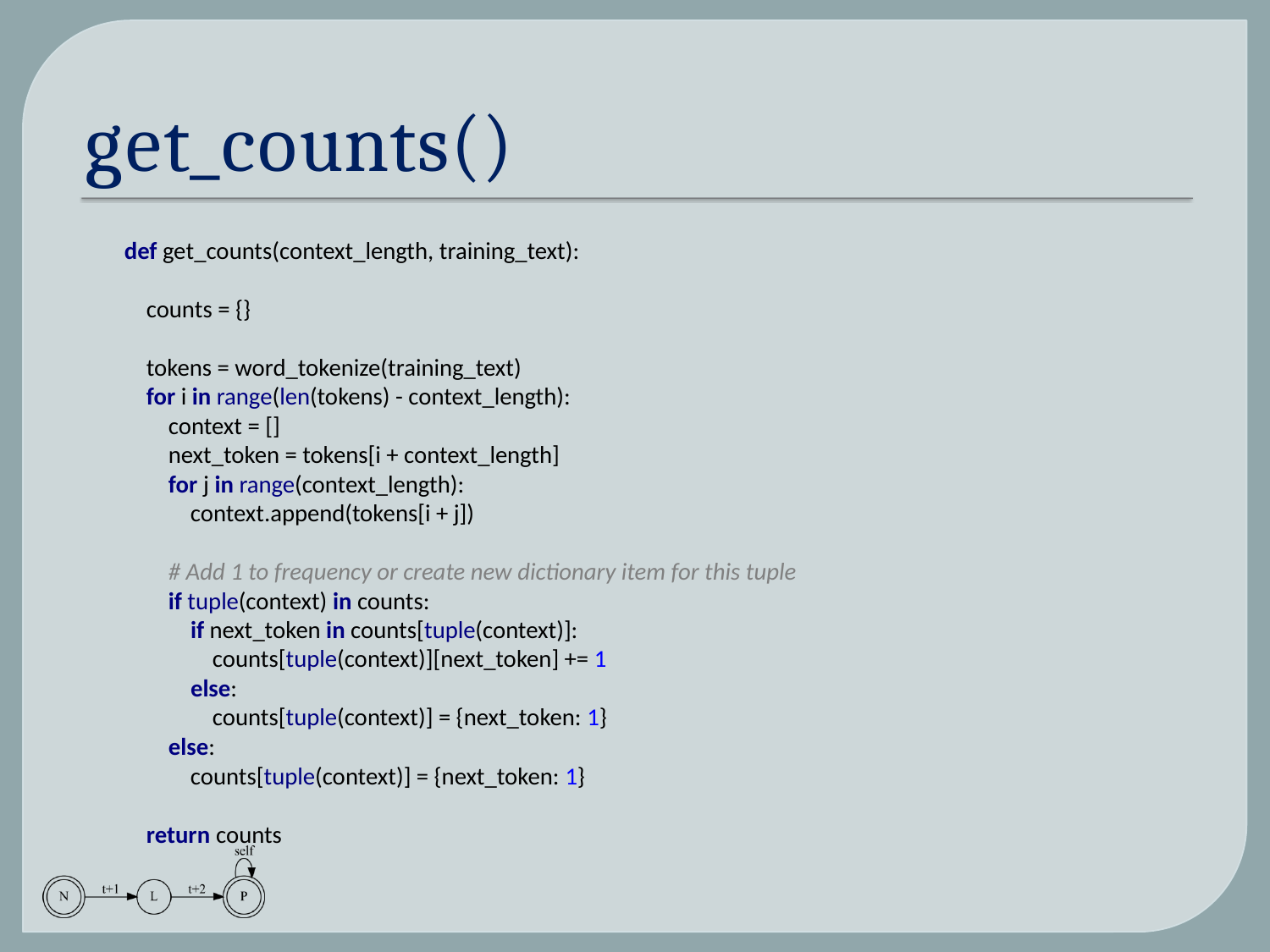

# get_counts()
def get_counts(context_length, training_text):
    counts = {}
    tokens = word_tokenize(training_text)
    for i in range(len(tokens) - context_length):
        context = []
        next_token = tokens[i + context_length]
        for j in range(context_length):
            context.append(tokens[i + j])
        # Add 1 to frequency or create new dictionary item for this tuple
        if tuple(context) in counts:
            if next_token in counts[tuple(context)]:
                counts[tuple(context)][next_token] += 1
            else:
                counts[tuple(context)] = {next_token: 1}
        else:
            counts[tuple(context)] = {next_token: 1}
    return counts